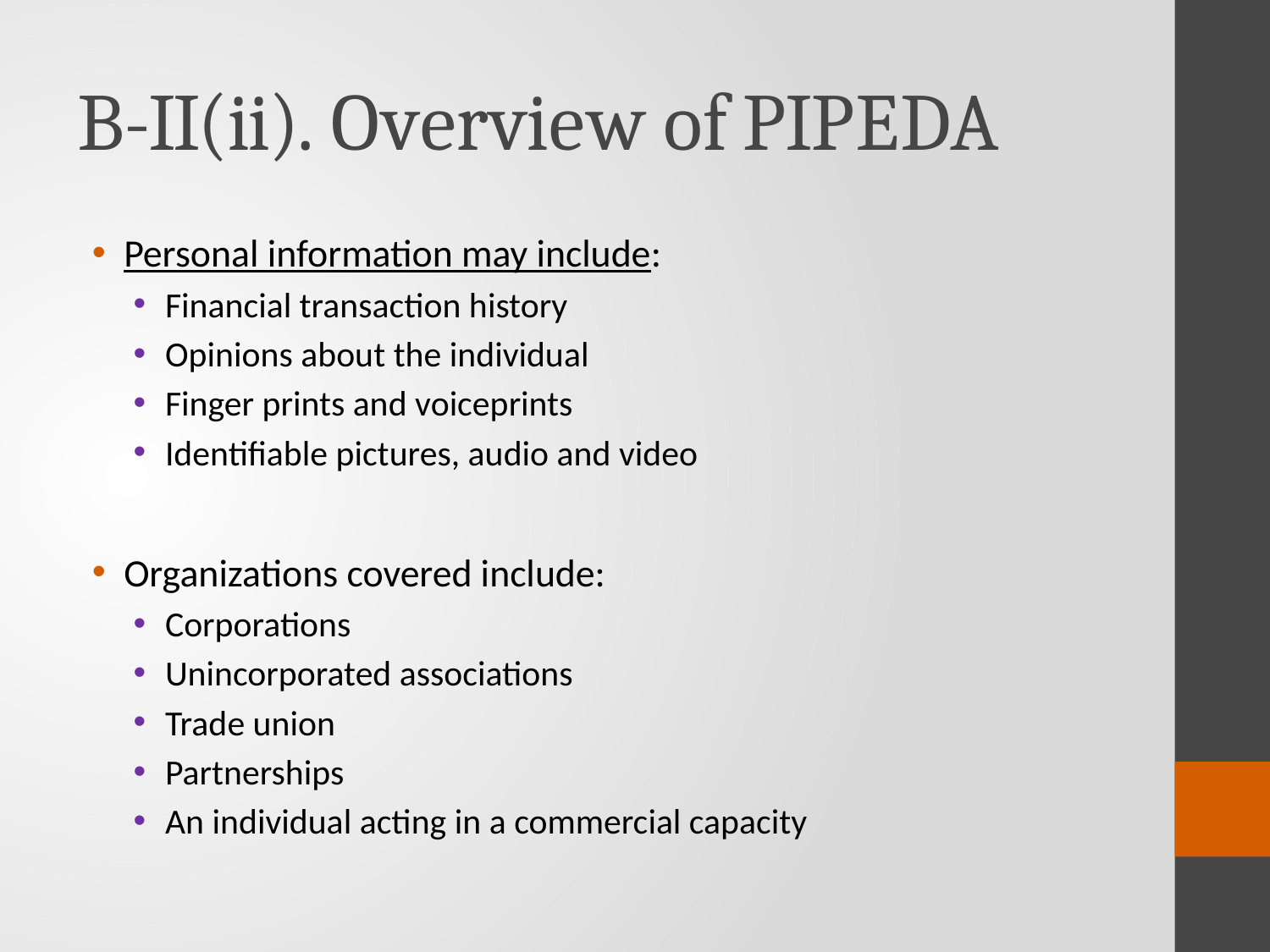

# B-II(ii). Overview of PIPEDA
Personal information may include:
Financial transaction history
Opinions about the individual
Finger prints and voiceprints
Identifiable pictures, audio and video

Organizations covered include:
Corporations
Unincorporated associations
Trade union
Partnerships
An individual acting in a commercial capacity